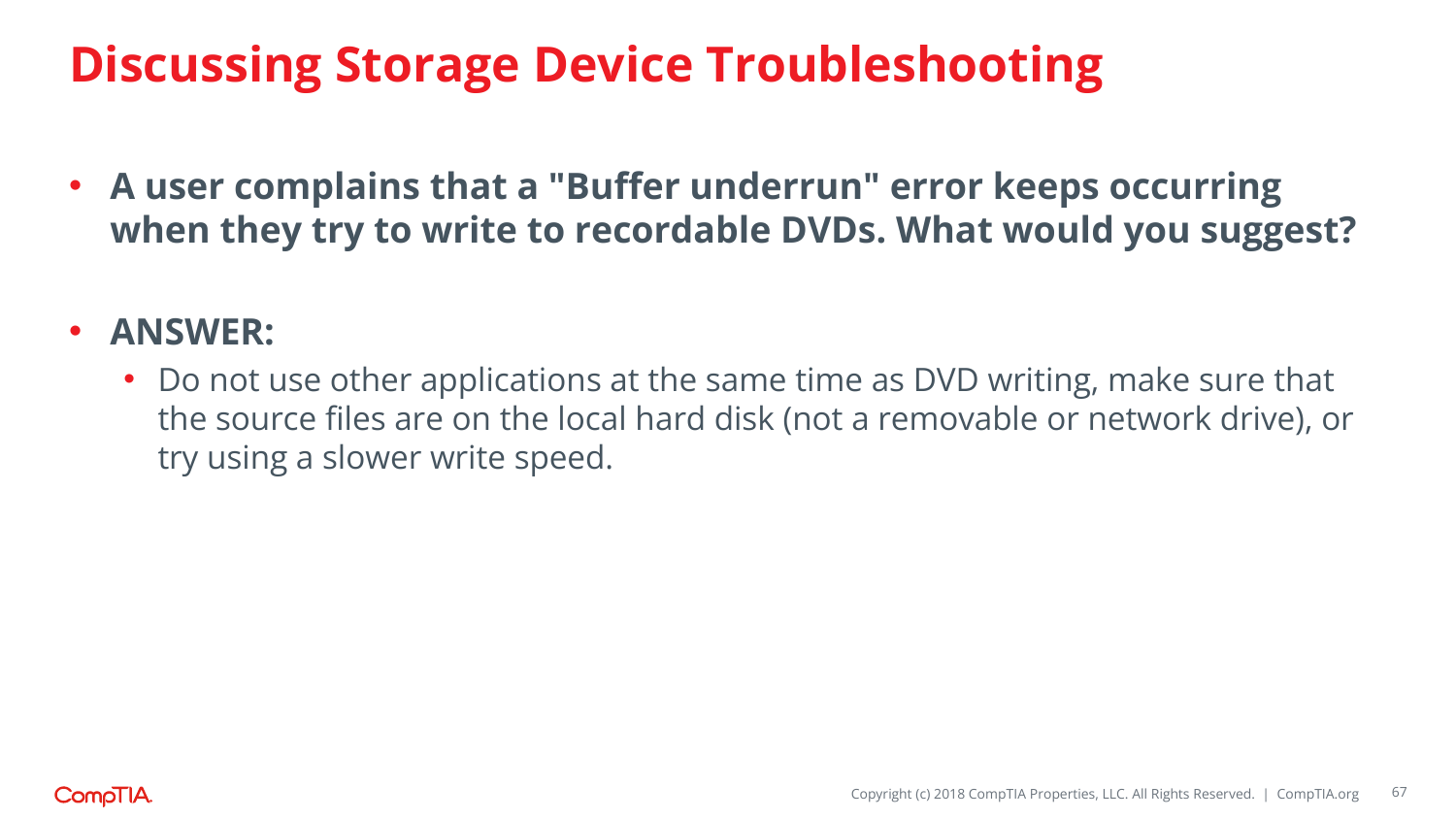

# Discussing Storage Device Troubleshooting
A user complains that a "Buffer underrun" error keeps occurring when they try to write to recordable DVDs. What would you suggest?

ANSWER:
Do not use other applications at the same time as DVD writing, make sure that the source files are on the local hard disk (not a removable or network drive), or try using a slower write speed.

67